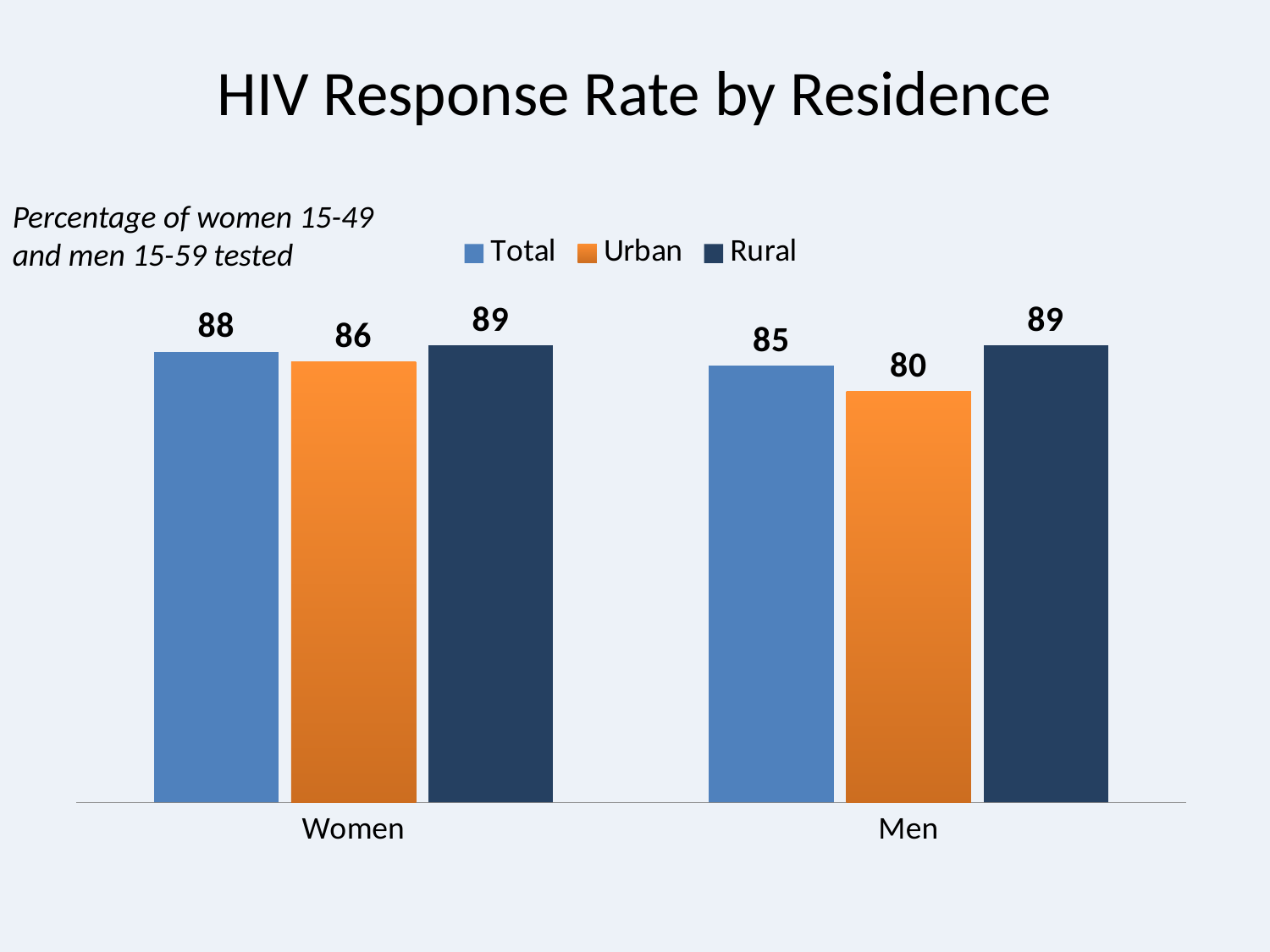

# HIV Response Rate by Residence
Percentage of women 15-49 and men 15-59 tested

### Chart

| Category | Total | Urban | Rural |
|---|---|---|---|
| Women | 87.7 | 85.8 | 89.0 |
| Men | 85.0 | 80.0 | 88.9 |